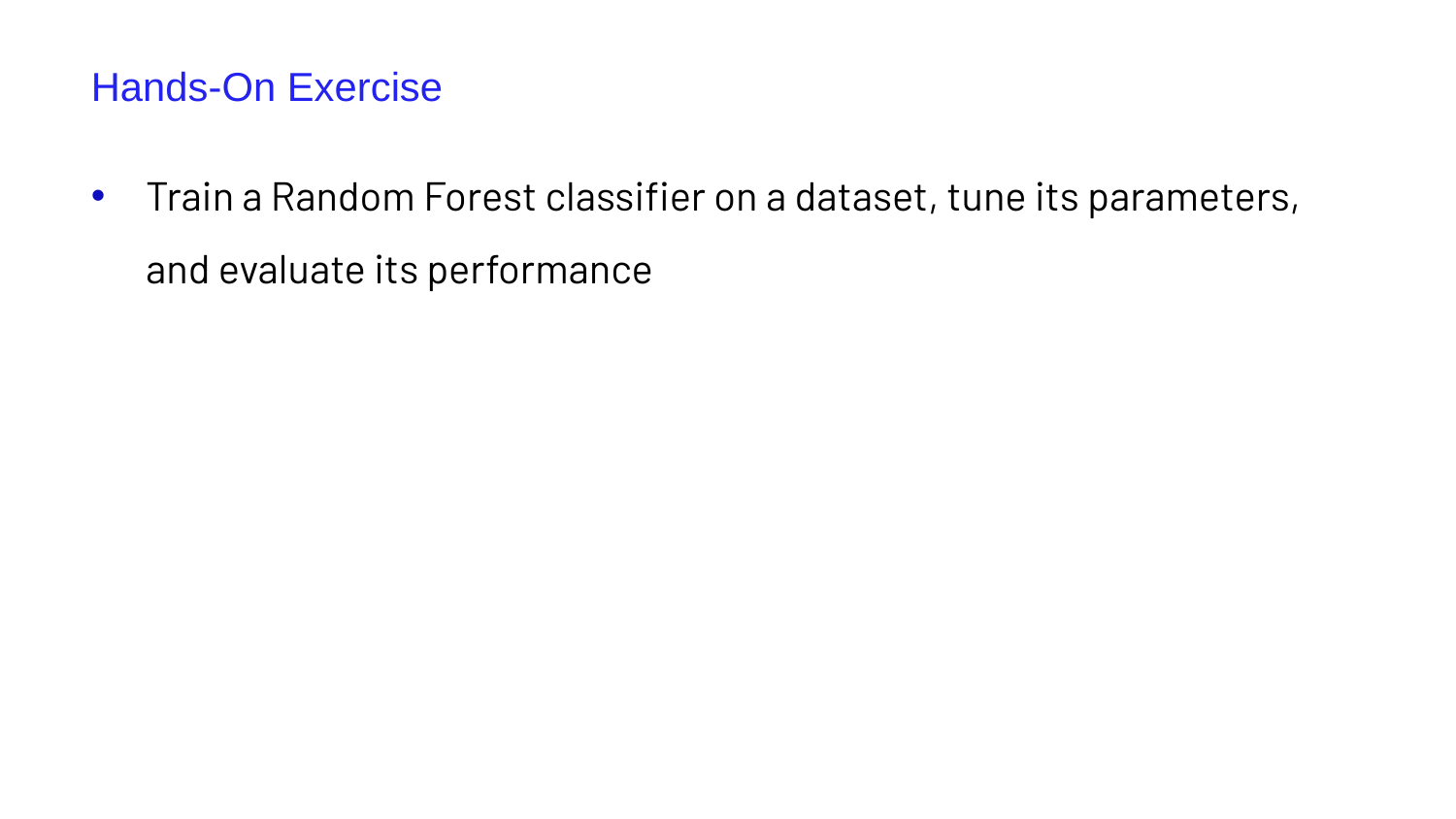

Hands-On Exercise
Train a Random Forest classifier on a dataset, tune its parameters, and evaluate its performance